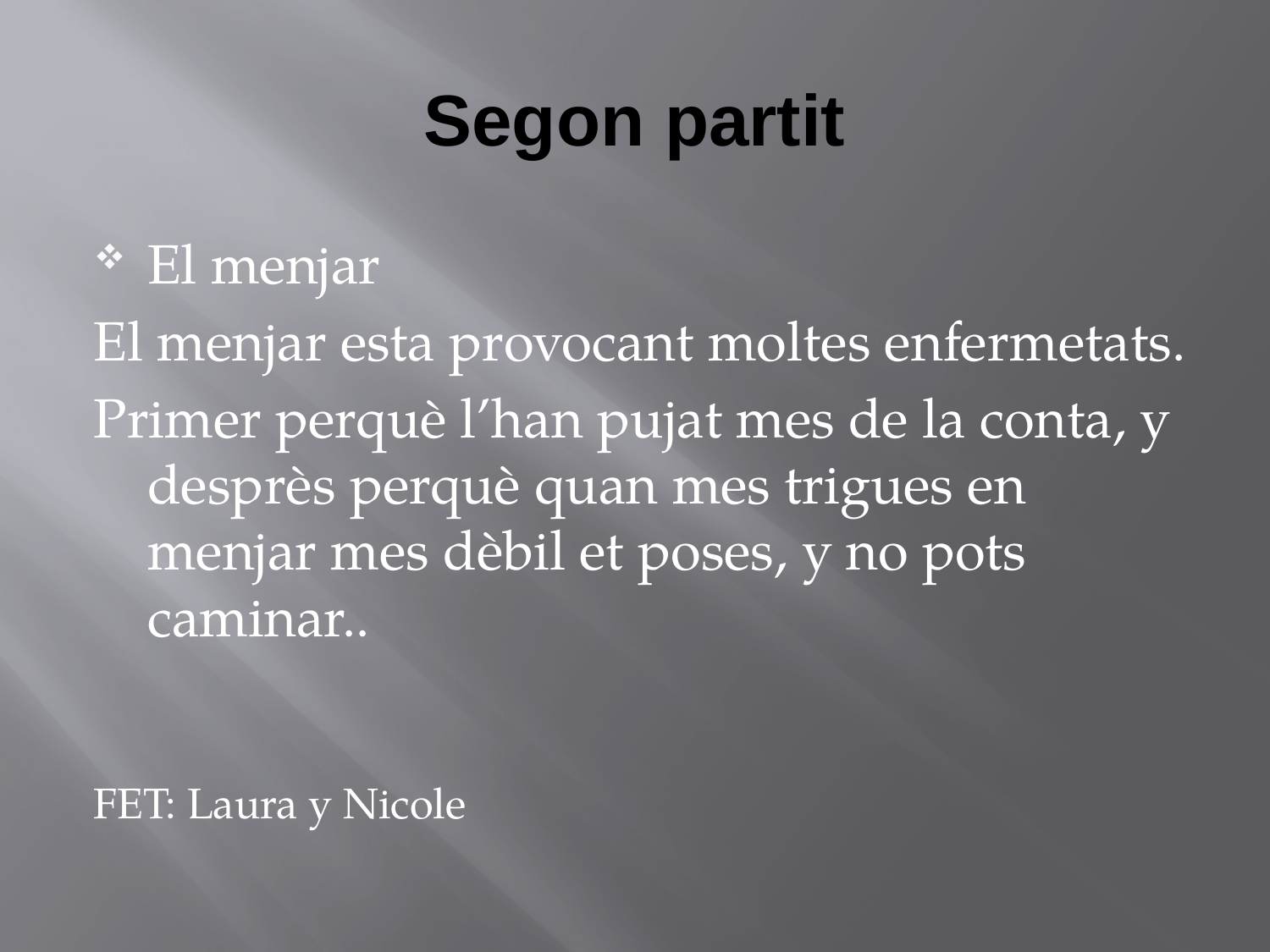

# Segon partit
El menjar
El menjar esta provocant moltes enfermetats.
Primer perquè l’han pujat mes de la conta, y desprès perquè quan mes trigues en menjar mes dèbil et poses, y no pots caminar..

FET: Laura y Nicole